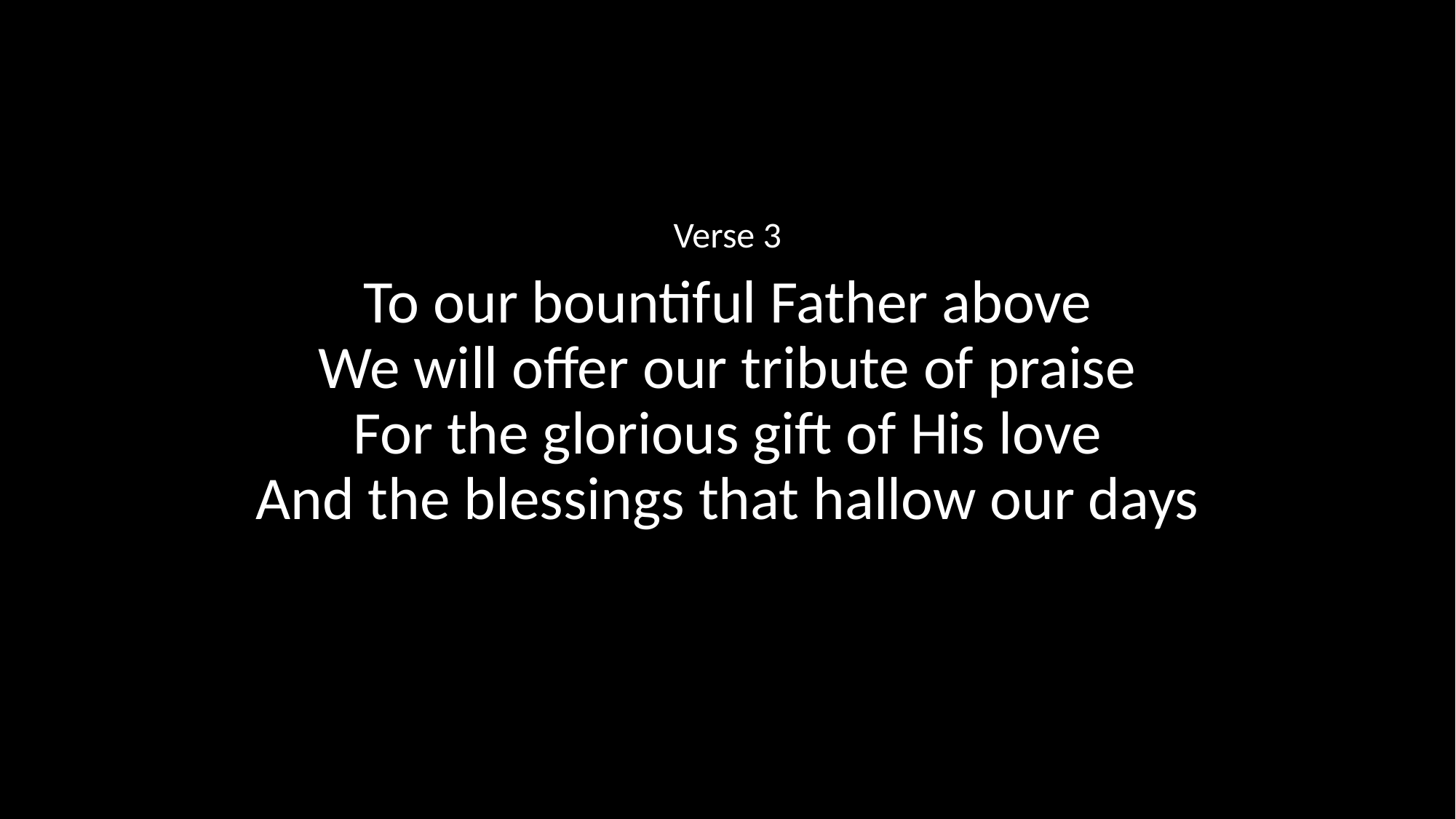

Verse 3
To our bountiful Father above
We will offer our tribute of praise
For the glorious gift of His love
And the blessings that hallow our days